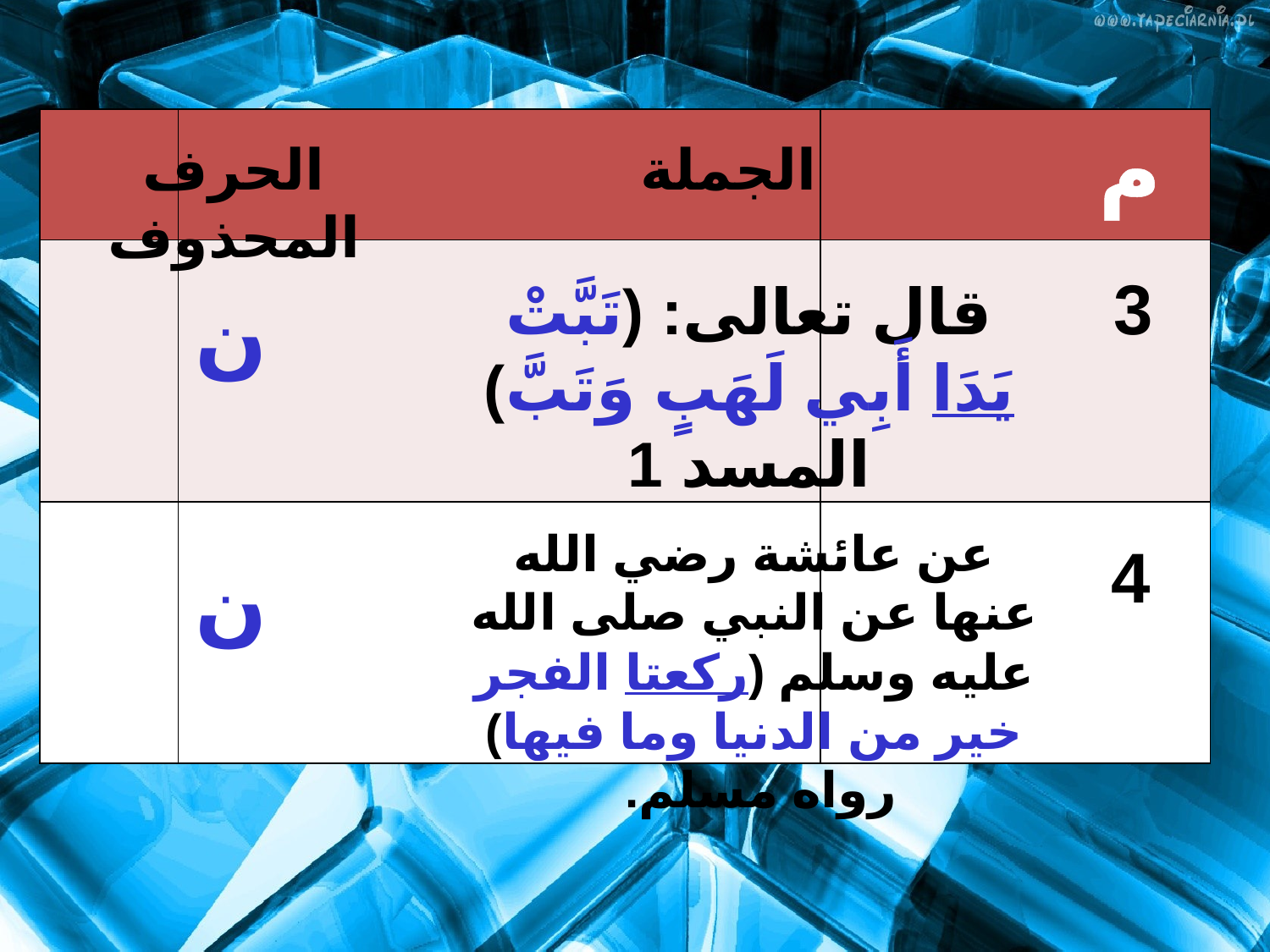

|  |  |  |
| --- | --- | --- |
|  |  |  |
|  |  |  |
م
الحرف المحذوف
الجملة
3
قال تعالى: (تَبَّتْ يَدَا أَبِي لَهَبٍ وَتَبَّ) المسد 1
ن
عن عائشة رضي الله عنها عن النبي صلى الله عليه وسلم (ركعتا الفجر خير من الدنيا وما فيها) رواه مسلم.
4
ن